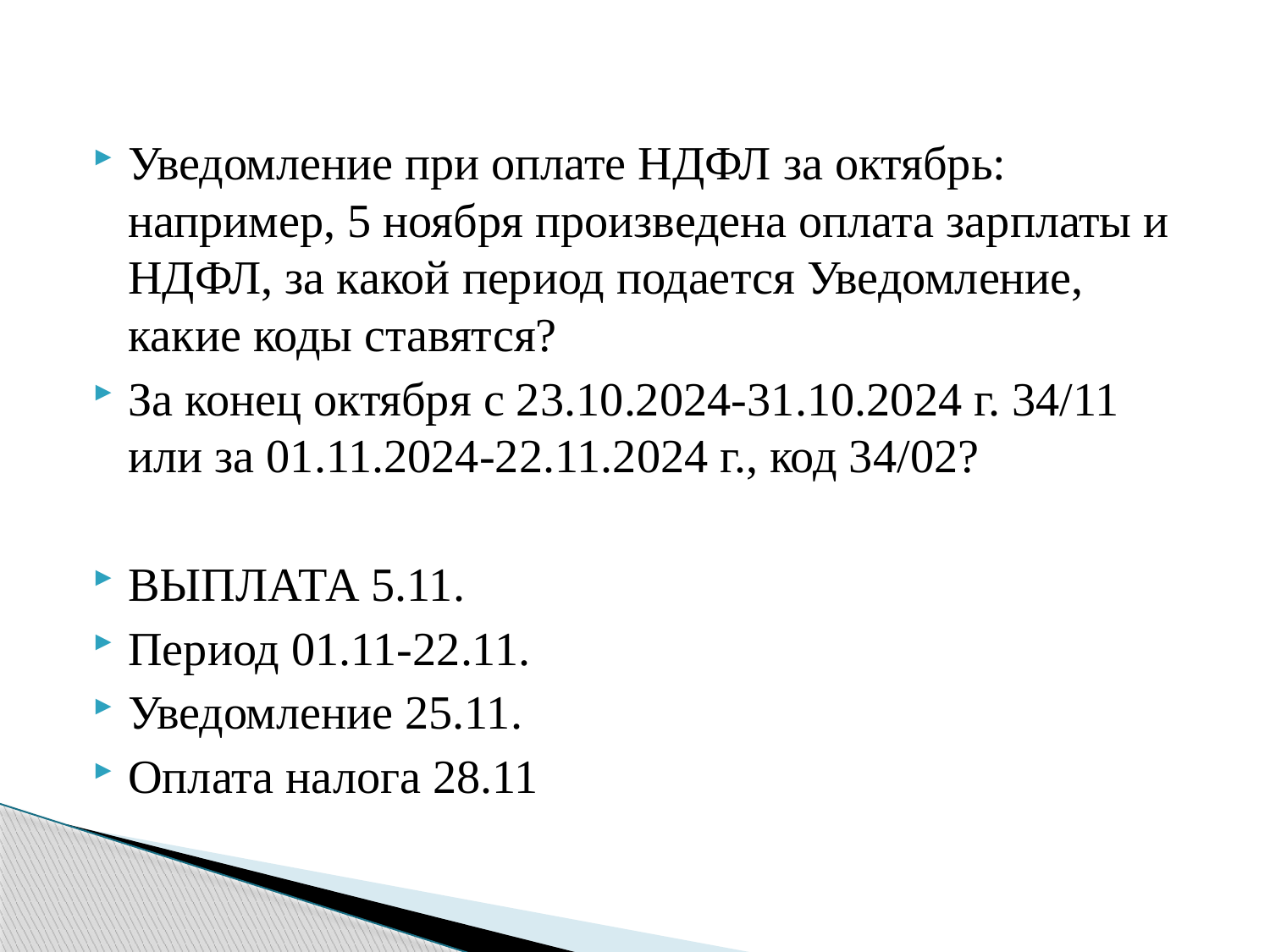

Уведомление при оплате НДФЛ за октябрь: например, 5 ноября произведена оплата зарплаты и НДФЛ, за какой период подается Уведомление, какие коды ставятся?
За конец октября с 23.10.2024-31.10.2024 г. 34/11 или за 01.11.2024-22.11.2024 г., код 34/02?

ВЫПЛАТА 5.11.
Период 01.11-22.11.
Уведомление 25.11.
Оплата налога 28.11